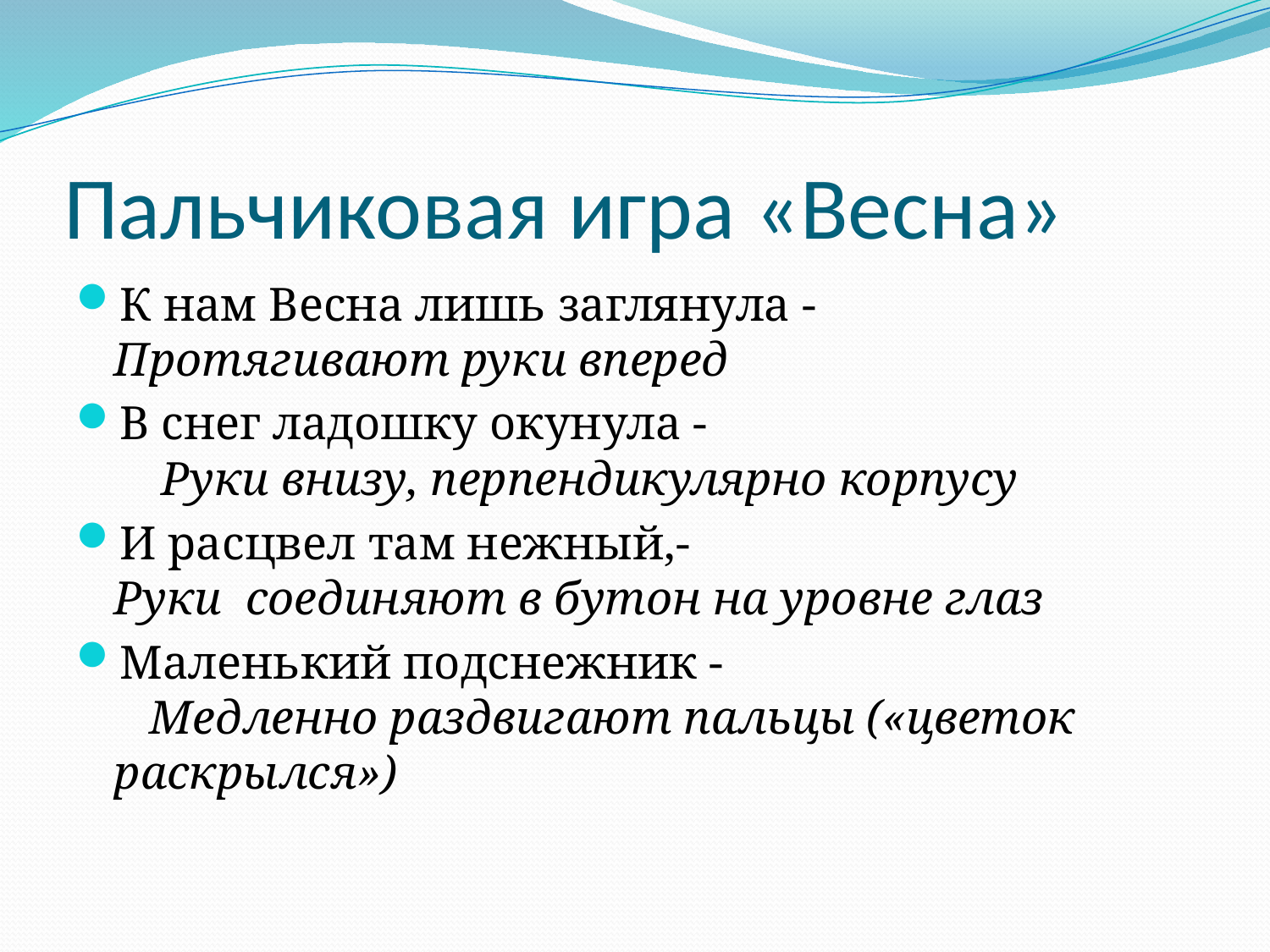

# Пальчиковая игра «Весна»
К нам Весна лишь заглянула -               Протягивают руки вперед
В снег ладошку окунула -                                              Руки внизу, перпендикулярно корпусу
И расцвел там нежный,-                                         Руки  соединяют в бутон на уровне глаз
Маленький подснежник -                                           Медленно раздвигают пальцы («цветок раскрылся»)